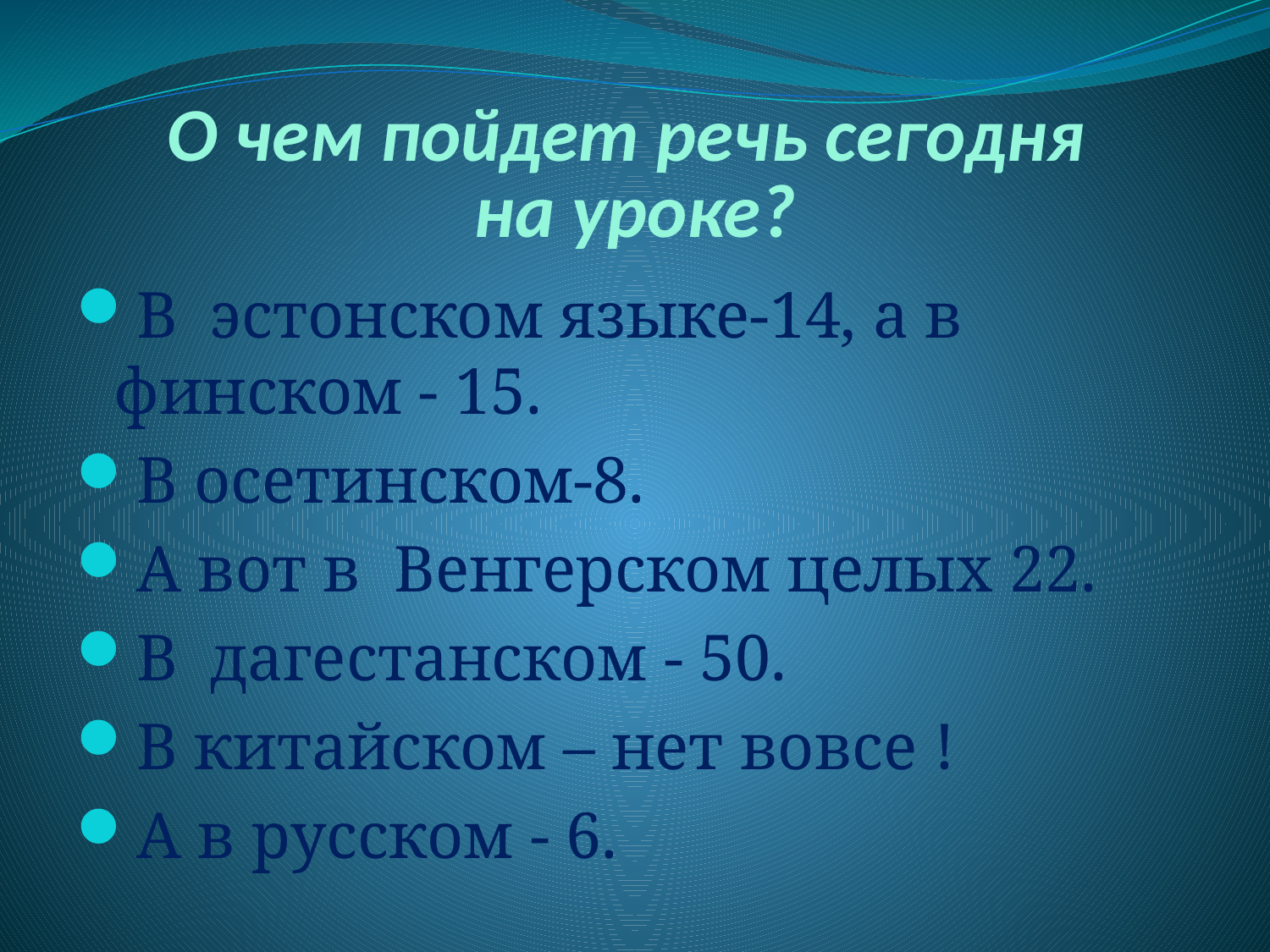

# О чем пойдет речь сегодня на уроке?
В  эстонском языке-14, а в финском - 15.
В осетинском-8.
А вот в  Венгерском целых 22.
В  дагестанском - 50.
В китайском – нет вовсе !
А в русском - 6.